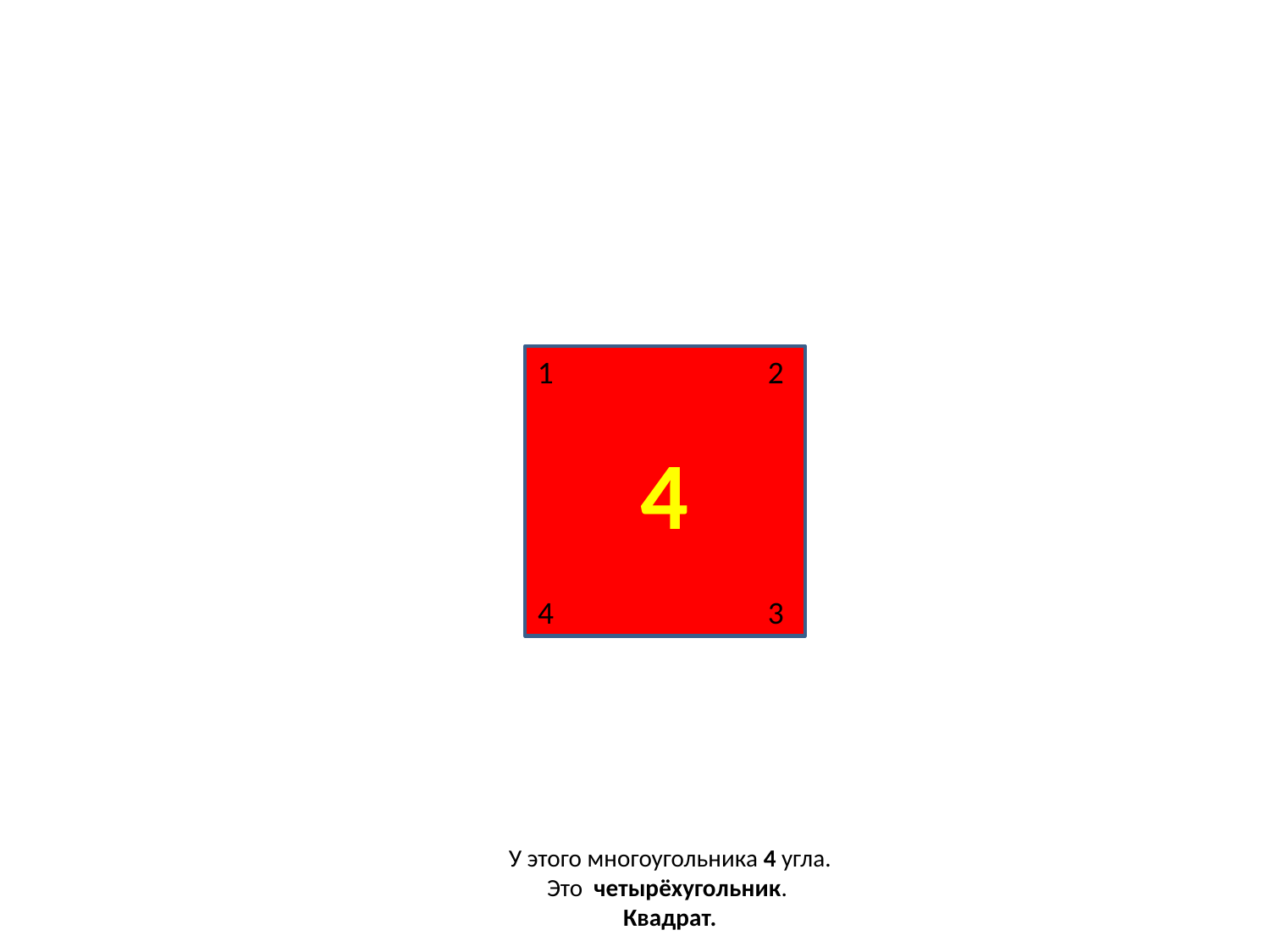

4
1
2
4
3
У этого многоугольника 4 угла.
Это  четырёхугольник.
Квадрат.